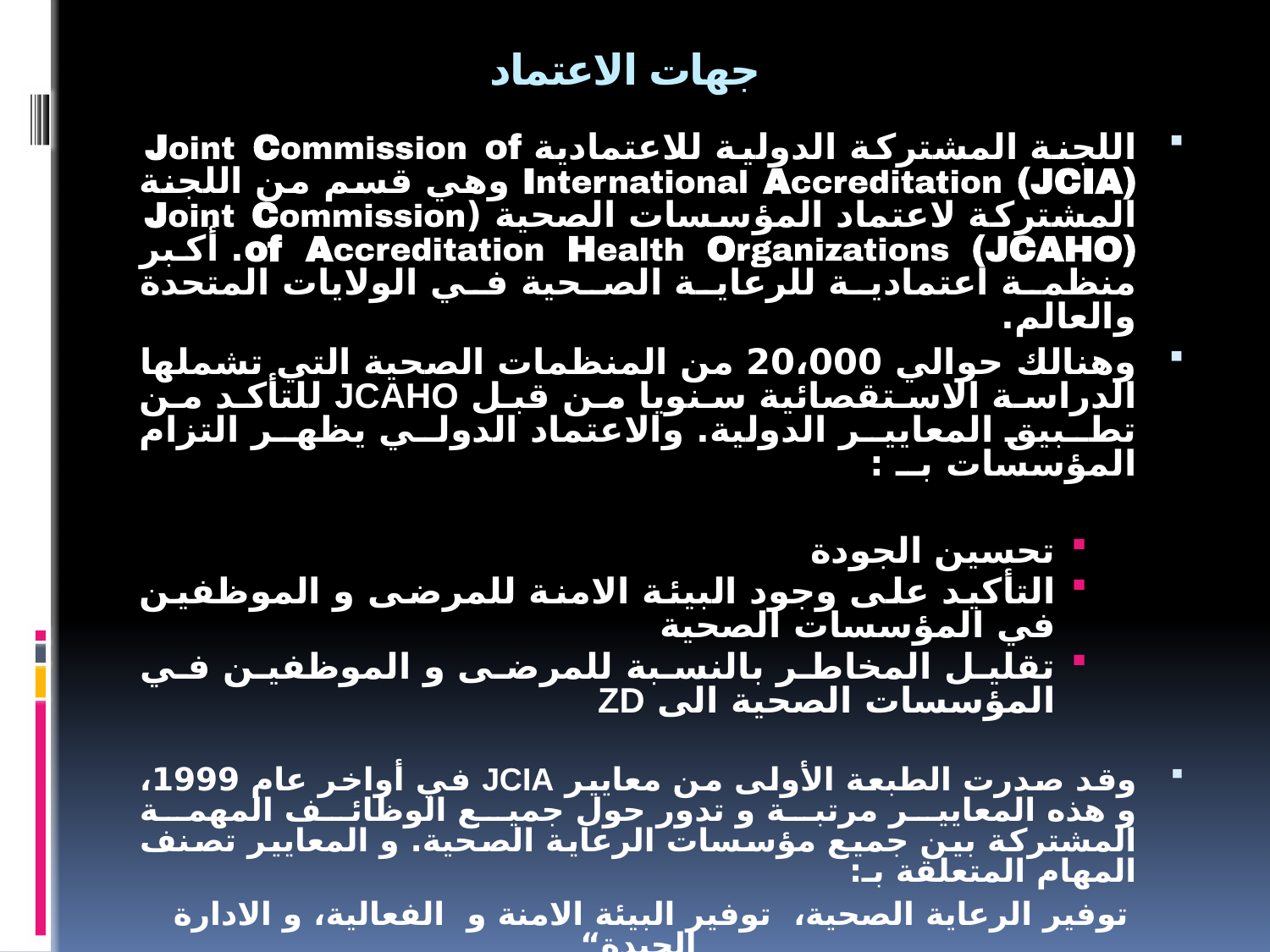

# جهات الاعتماد
اللجنة المشتركة الدولية للاعتمادية Joint Commission of International Accreditation (JCIA) وهي قسم من اللجنة المشتركة لاعتماد المؤسسات الصحية (Joint Commission of Accreditation Health Organizations (JCAHO). أكبر منظمة اعتمادية للرعاية الصحية في الولايات المتحدة والعالم.
وهنالك حوالي 20،000 من المنظمات الصحية التي تشملها الدراسة الاستقصائية سنويا من قبل JCAHO للتأكد من تطبيق المعايير الدولية. والاعتماد الدولي يظهر التزام المؤسسات بــ :

تحسين الجودة
التأكيد على وجود البيئة الامنة للمرضى و الموظفين في المؤسسات الصحية
تقليل المخاطر بالنسبة للمرضى و الموظفين في المؤسسات الصحية الى ZD

وقد صدرت الطبعة الأولى من معايير JCIA في أواخر عام 1999، و هذه المعايير مرتبة و تدور حول جميع الوظائف المهمة المشتركة بين جميع مؤسسات الرعاية الصحية. و المعايير تصنف المهام المتعلقة بـ:
  توفير الرعاية الصحية،  توفير البيئة الامنة و  الفعالية، و الادارة الجيدة“